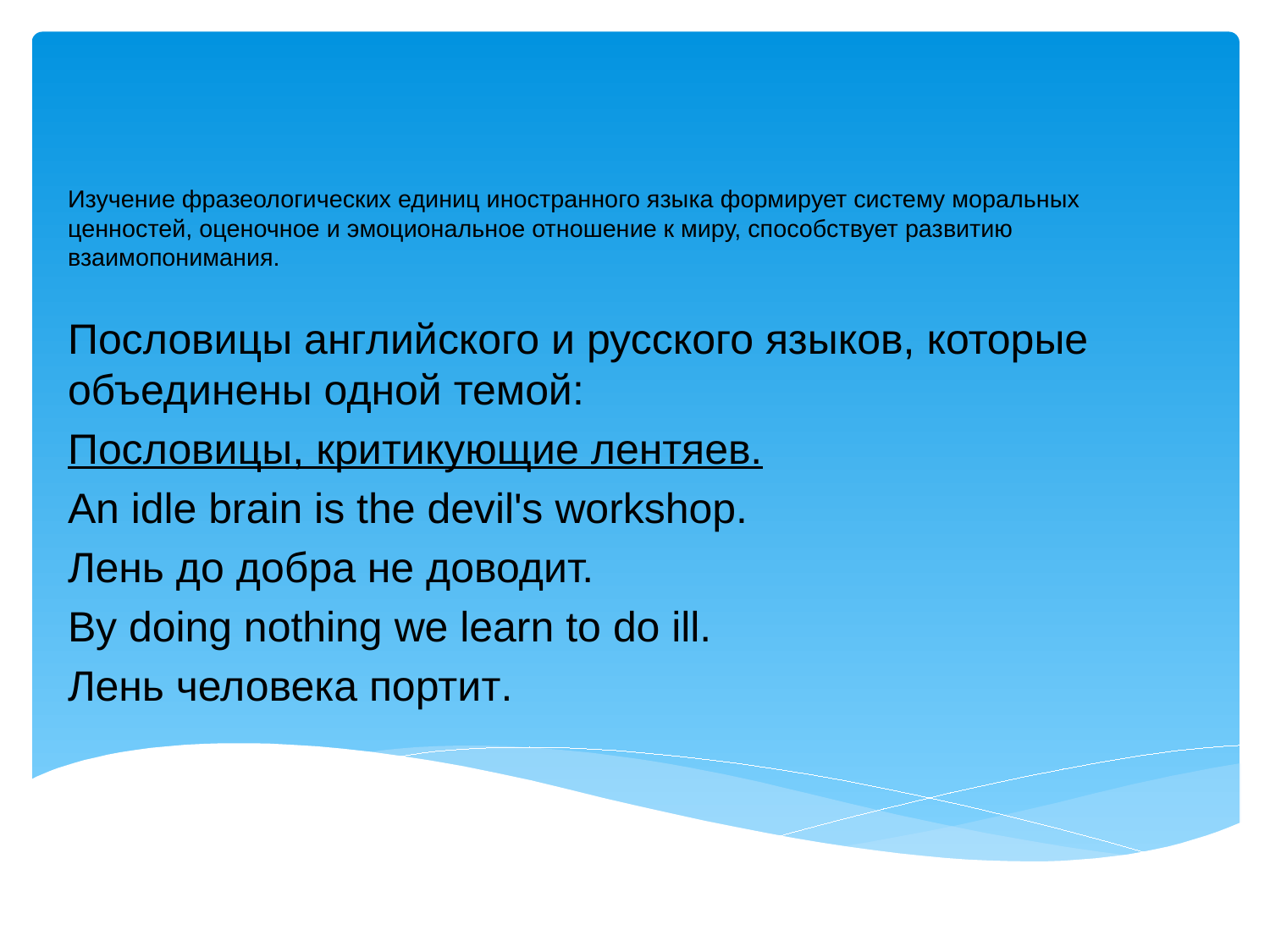

# Изучение фразеологических единиц иностранного языка формирует систему моральных ценностей, оценочное и эмоциональное отношение к миру, способствует развитию взаимопонимания.

Пословицы английского и русского языков, которые объединены одной темой:
Пословицы, критикующие лентяев.
An idle brain is the devil's workshop.
Лень до добра не доводит.
By doing nothing we learn to do ill.
Лень человека портит.